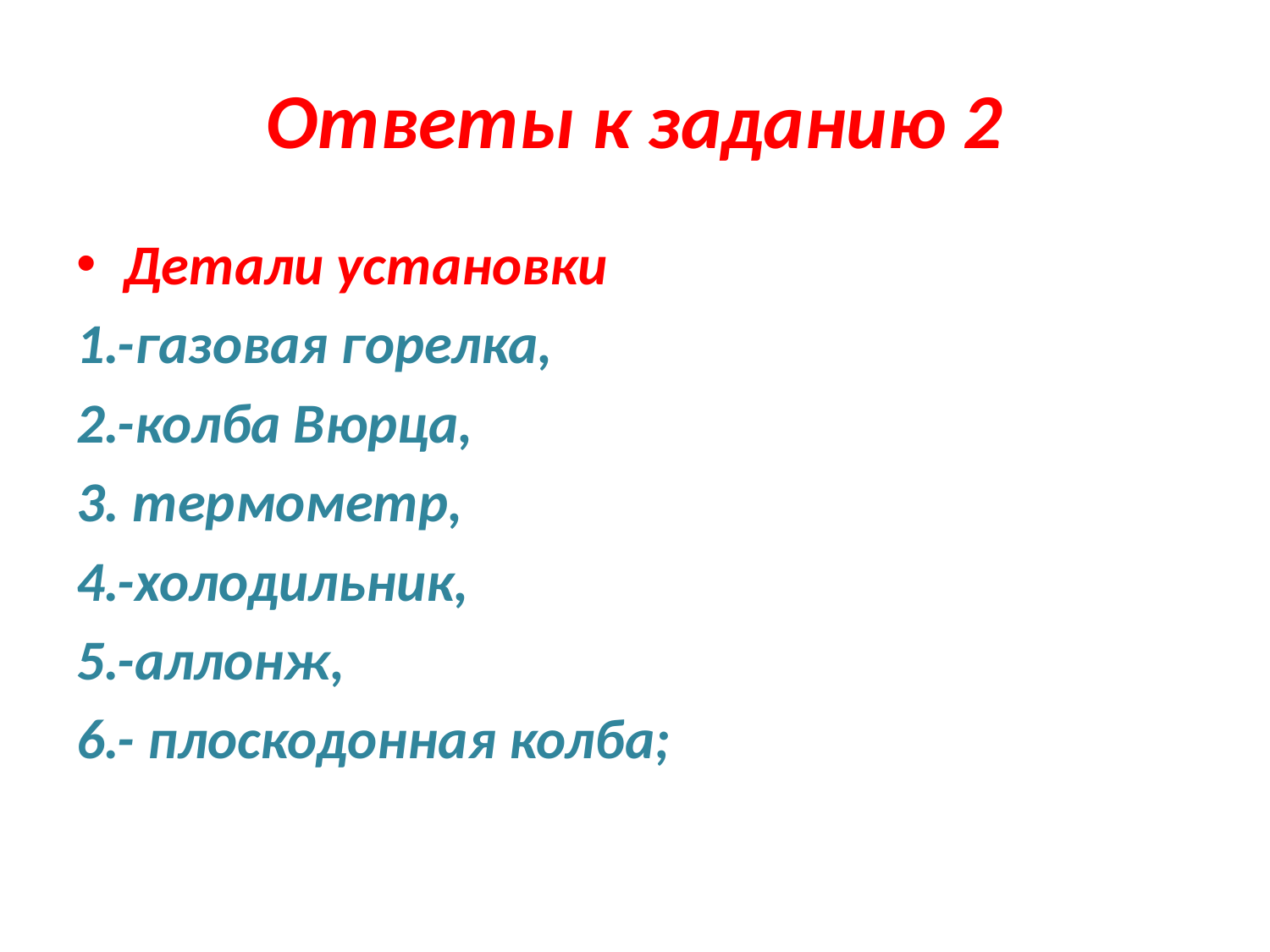

# Ответы к заданию 2
Детали установки
1.-газовая горелка,
2.-колба Вюрца,
3. термометр,
4.-холодильник,
5.-аллонж,
6.- плоскодонная колба;